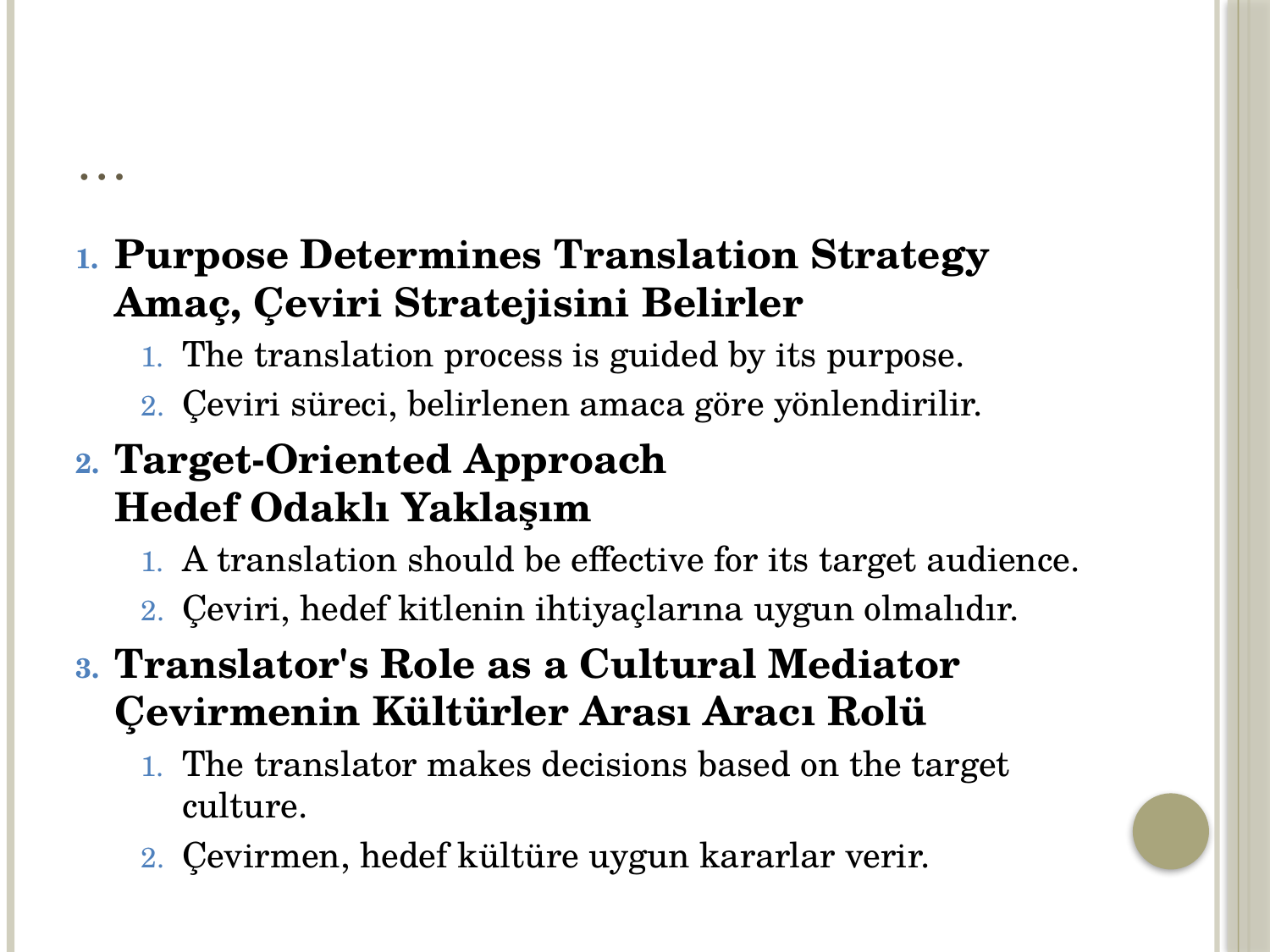

# …
Purpose Determines Translation Strategy
Amaç, Çeviri Stratejisini Belirler
The translation process is guided by its purpose.
Çeviri süreci, belirlenen amaca göre yönlendirilir.
Target-Oriented Approach
Hedef Odaklı Yaklaşım
A translation should be effective for its target audience.
Çeviri, hedef kitlenin ihtiyaçlarına uygun olmalıdır.
Translator's Role as a Cultural Mediator
Çevirmenin Kültürler Arası Aracı Rolü
The translator makes decisions based on the target culture.
Çevirmen, hedef kültüre uygun kararlar verir.